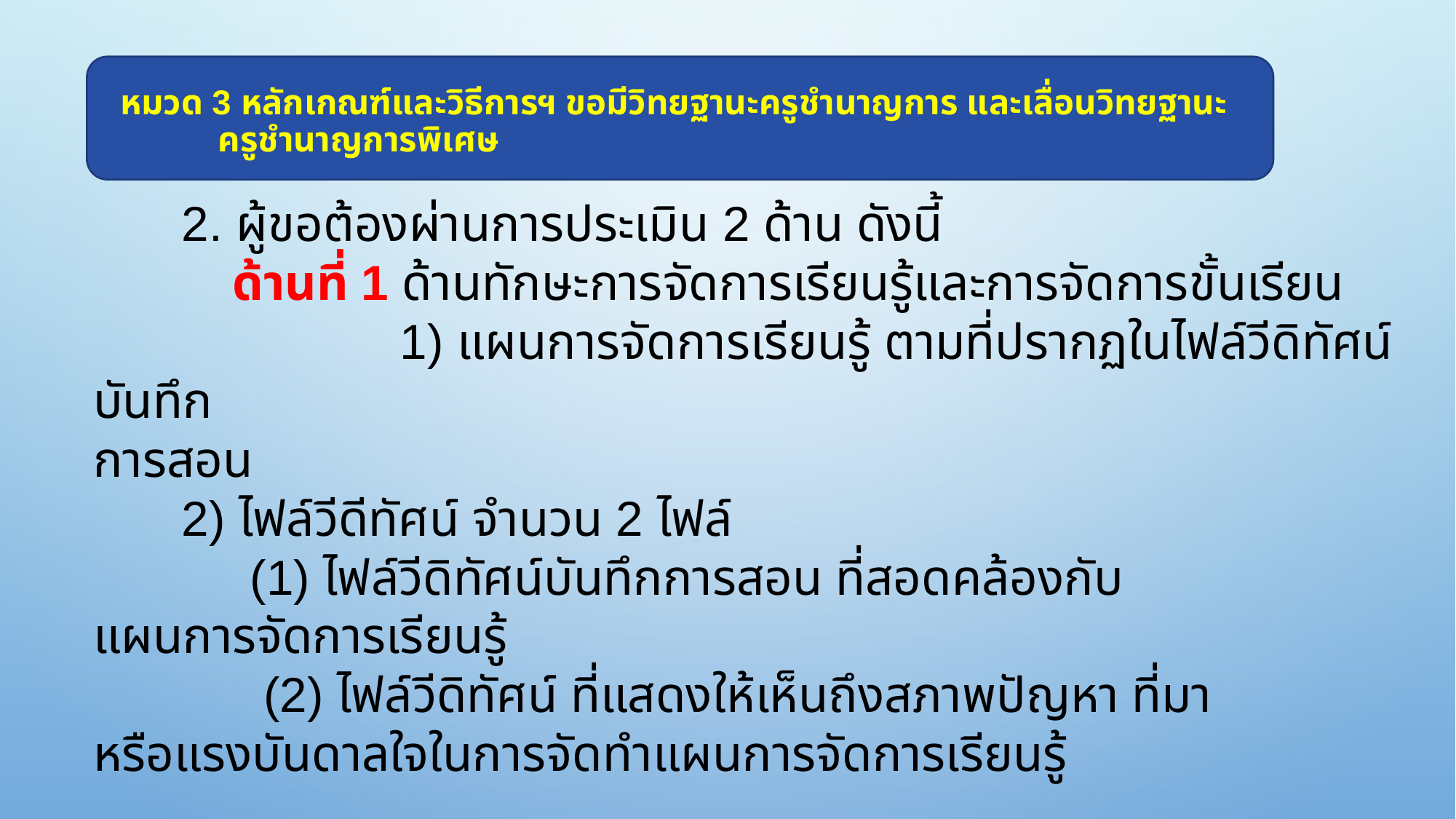

# หมวด 3 หลักเกณฑ์และวิธีการฯ ขอมีวิทยฐานะครูชำนาญการ และเลื่อนวิทยฐานะ ครูชำนาญการพิเศษ
	2. ผู้ขอต้องผ่านการประเมิน 2 ด้าน ดังนี้
	    ด้านที่ 1 ด้านทักษะการจัดการเรียนรู้และการจัดการขั้นเรียน
	                1) แผนการจัดการเรียนรู้ ตามที่ปรากฏในไฟล์วีดิทัศน์บันทึก
การสอน
			2) ไฟล์วีดีทัศน์ จำนวน 2 ไฟล์
			     (1) ไฟล์วีดิทัศน์บันทึกการสอน ที่สอดคล้องกับ
แผนการจัดการเรียนรู้
			      (2) ไฟล์วีดิทัศน์ ที่แสดงให้เห็นถึงสภาพปัญหา ที่มา
หรือแรงบันดาลใจในการจัดทำแผนการจัดการเรียนรู้